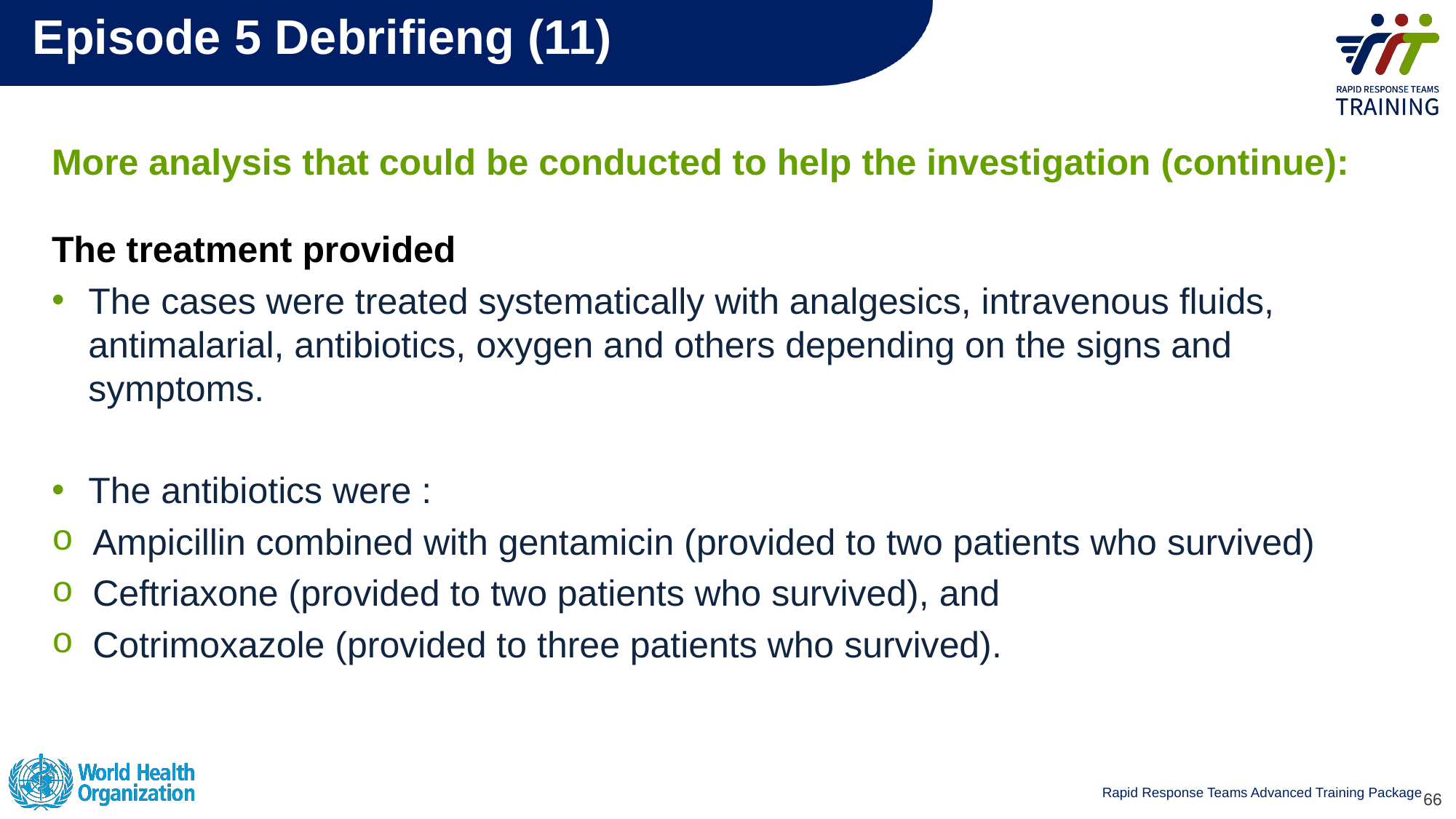

# Episode 5 Debrifieng (11)
More analysis that could be conducted to help the investigation (continue):

The treatment provided
The cases were treated systematically with analgesics, intravenous fluids, antimalarial, antibiotics, oxygen and others depending on the signs and symptoms.

The antibiotics were :
Ampicillin combined with gentamicin (provided to two patients who survived)
Ceftriaxone (provided to two patients who survived), and
Cotrimoxazole (provided to three patients who survived).